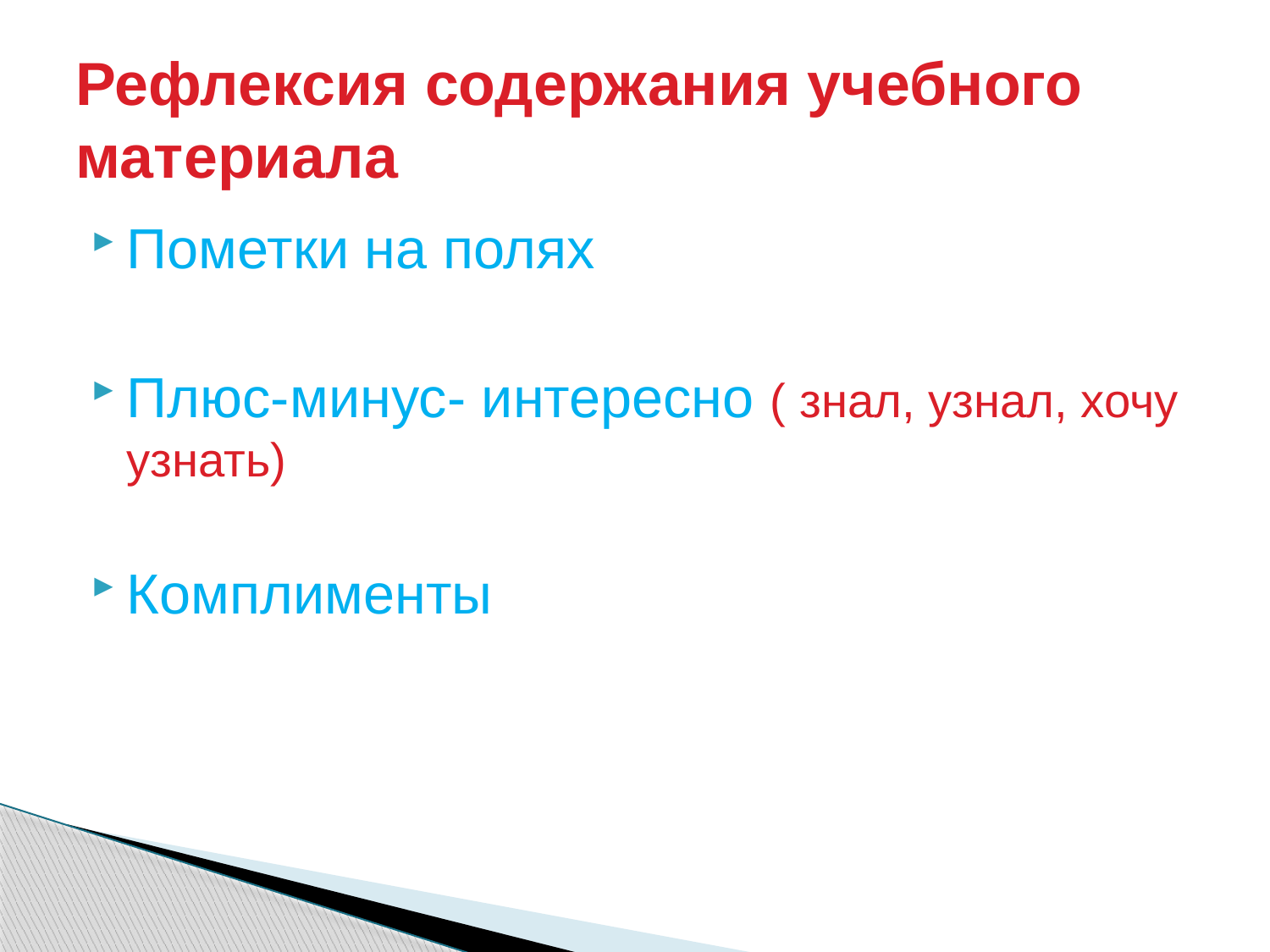

# Рефлексия содержания учебного материала
Пометки на полях

Плюс-минус- интересно ( знал, узнал, хочу узнать)

Комплименты